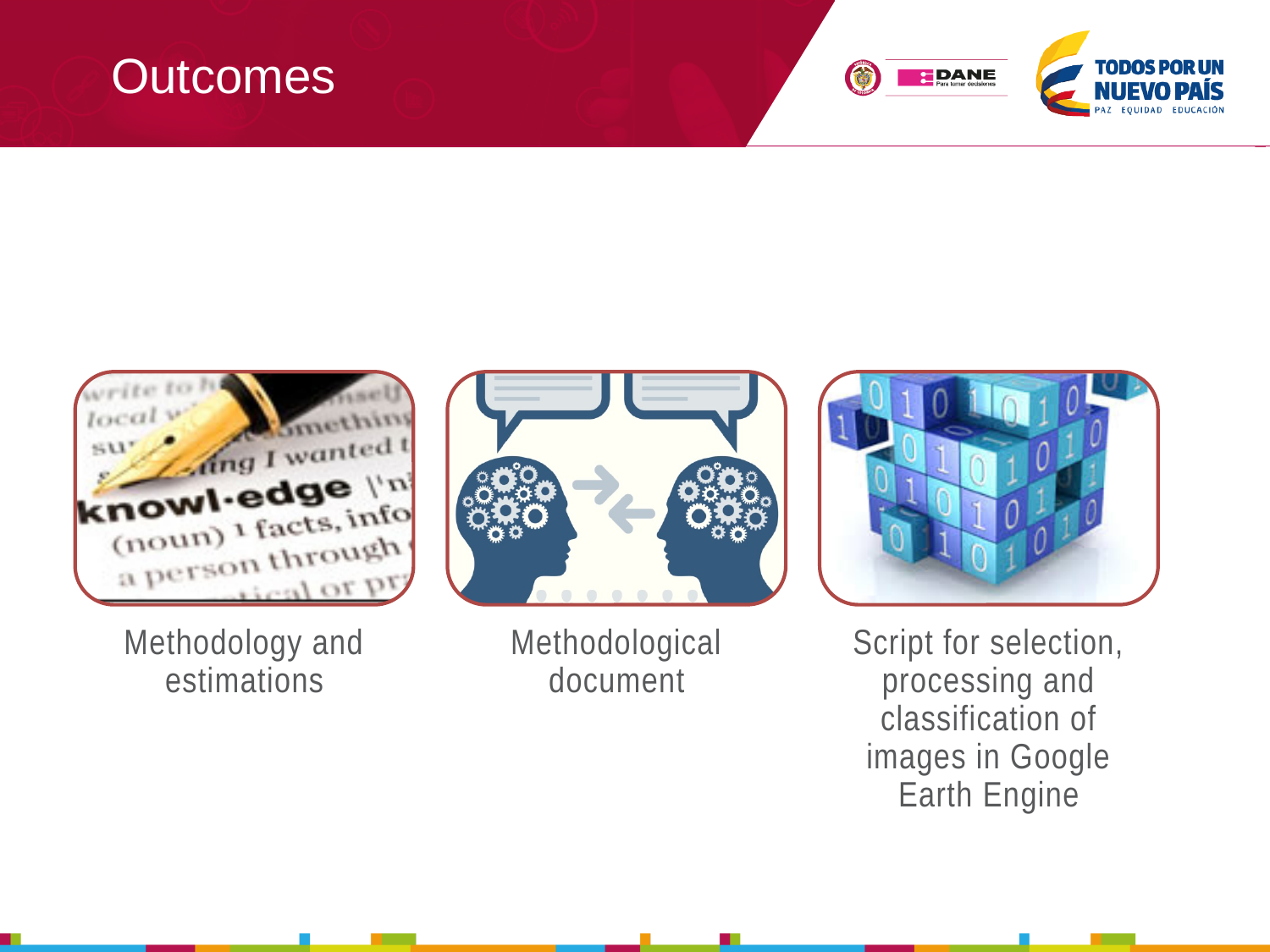

Outcomes
Methodology and estimations
Methodological document
Script for selection, processing and classification of images in Google Earth Engine